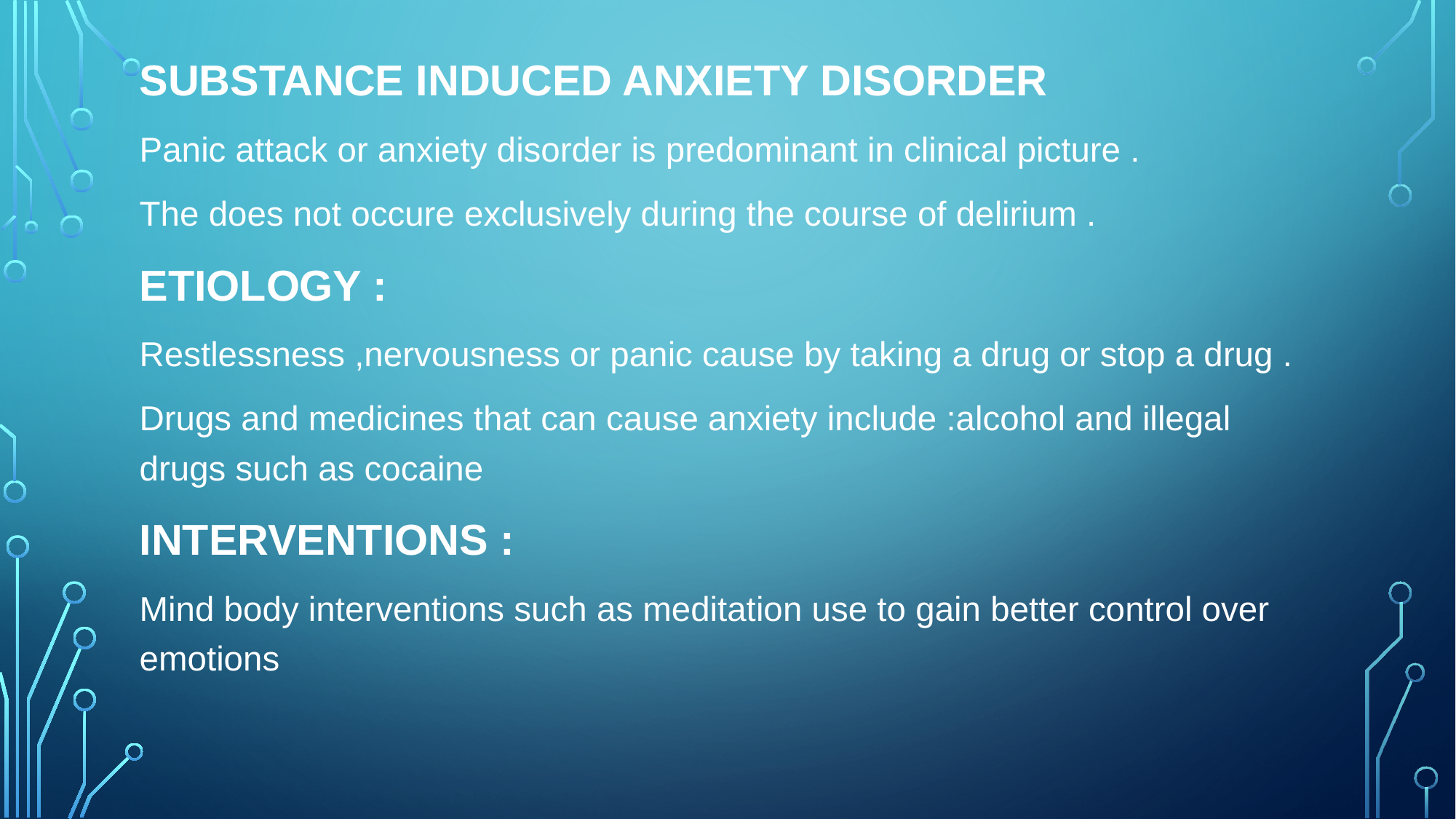

SUBSTANCE INDUCED ANXIETY DISORDER
Panic attack or anxiety disorder is predominant in clinical picture .
The does not occure exclusively during the course of delirium .
ETIOLOGY :
Restlessness ,nervousness or panic cause by taking a drug or stop a drug .
Drugs and medicines that can cause anxiety include :alcohol and illegal drugs such as cocaine
INTERVENTIONS :
Mind body interventions such as meditation use to gain better control over emotions